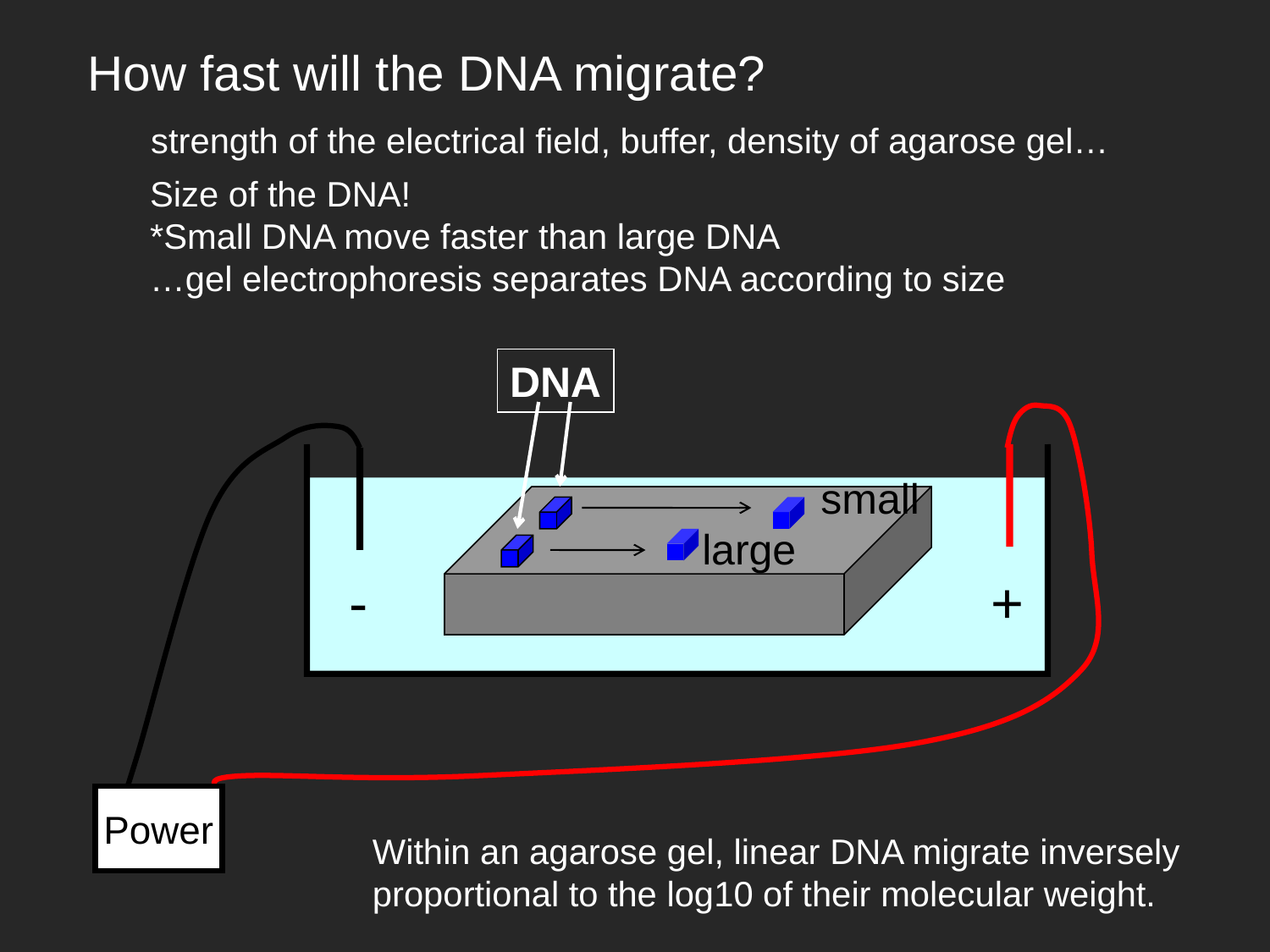

How fast will the DNA migrate?
strength of the electrical field, buffer, density of agarose gel…
Size of the DNA!
*Small DNA move faster than large DNA
…gel electrophoresis separates DNA according to size
DNA

-
+
Power

          small
large

Within an agarose gel, linear DNA migrate inversely proportional to the log10 of their molecular weight.